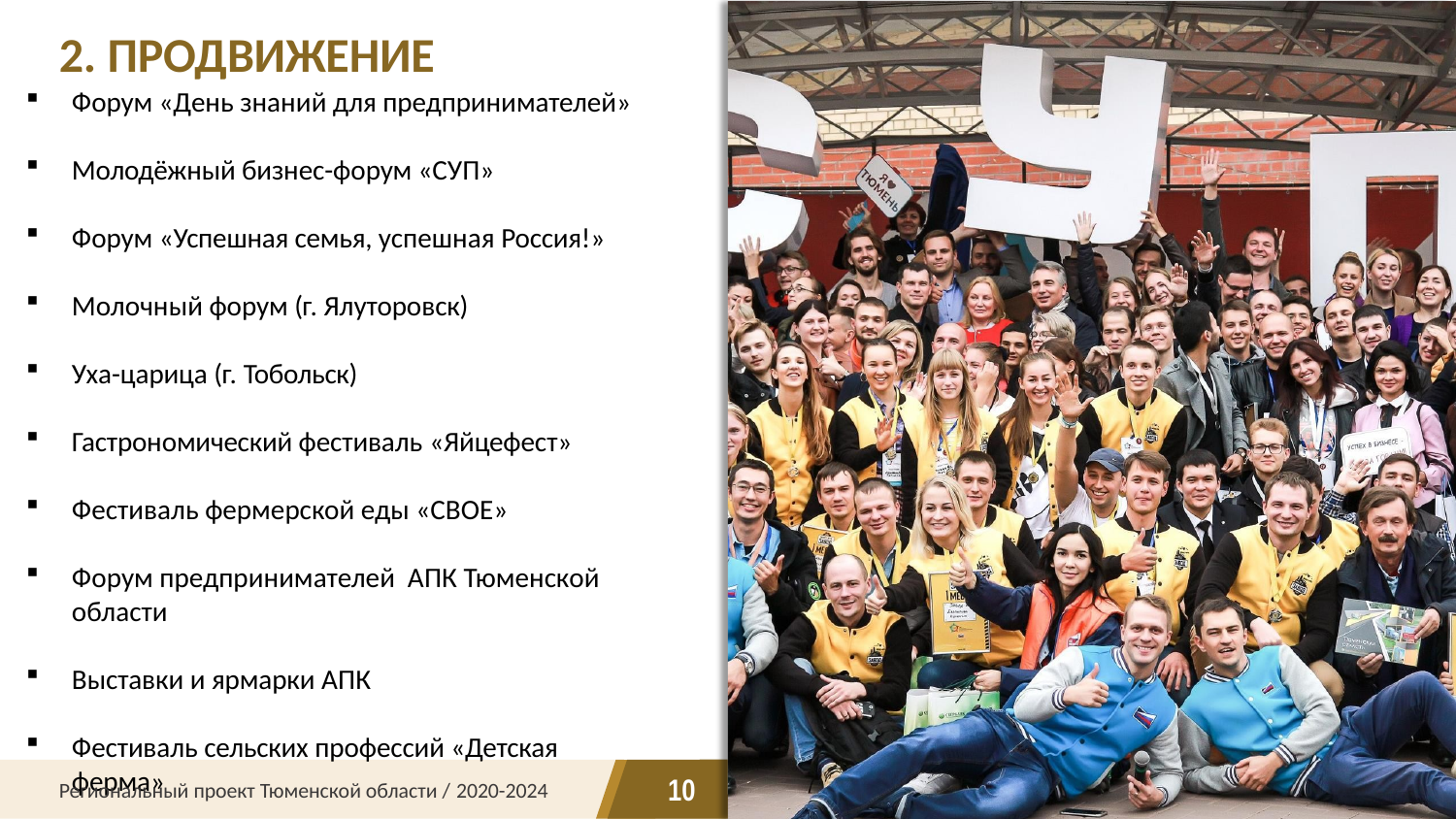

# 2. ПРОДВИЖЕНИЕ
Форум «День знаний для предпринимателей»

Молодёжный бизнес-форум «СУП»

Форум «Успешная семья, успешная Россия!»

Молочный форум (г. Ялуторовск)

Уха-царица (г. Тобольск)

Гастрономический фестиваль «Яйцефест»

Фестиваль фермерской еды «СВОЕ»

Форум предпринимателей  АПК Тюменской области

Выставки и ярмарки АПК

Фестиваль сельских профессий «Детская ферма»
10
Региональный проект Тюменской области / 2020-2024